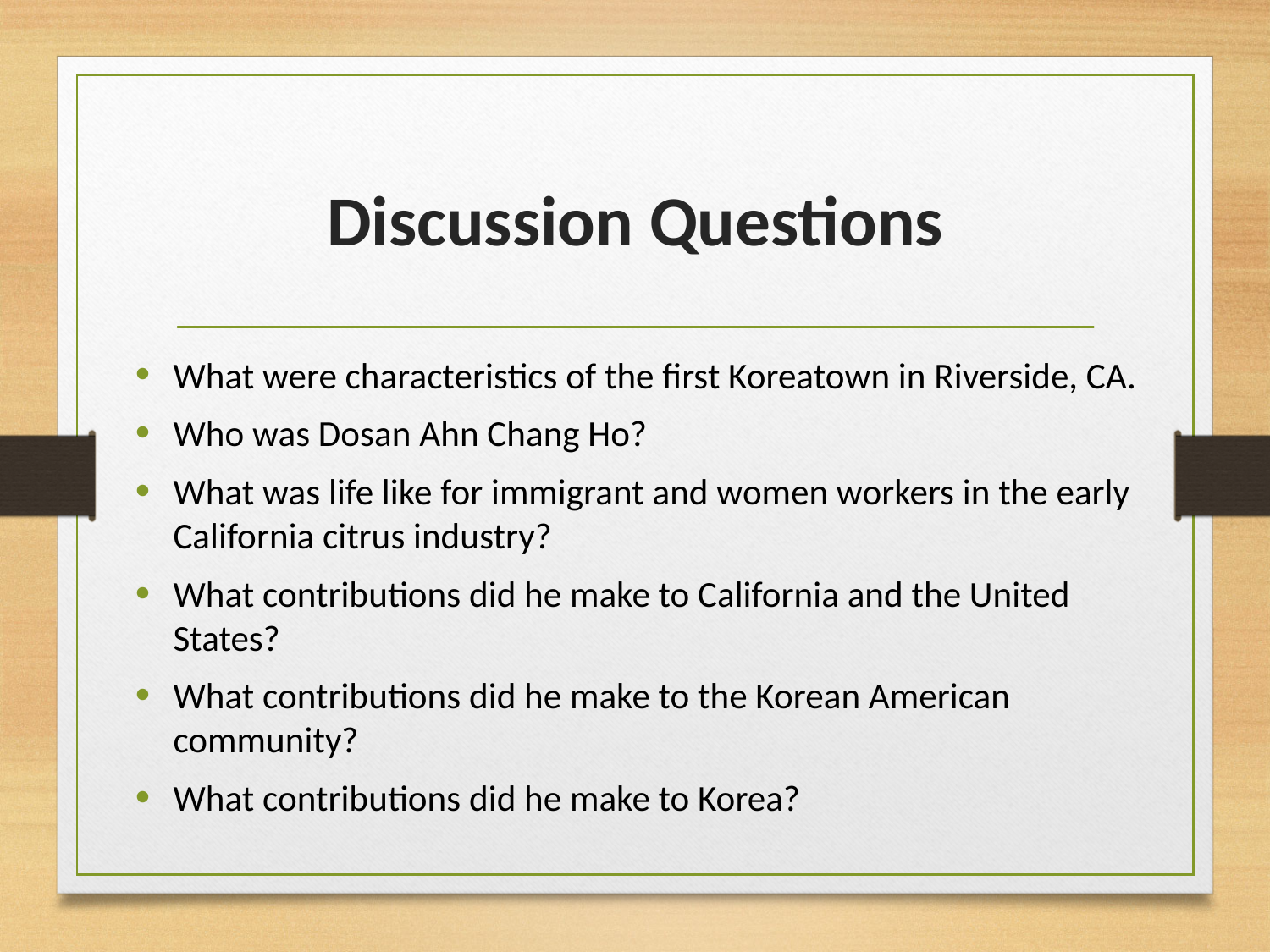

# Discussion Questions
What were characteristics of the first Koreatown in Riverside, CA.
Who was Dosan Ahn Chang Ho?
What was life like for immigrant and women workers in the early California citrus industry?
What contributions did he make to California and the United States?
What contributions did he make to the Korean American community?
What contributions did he make to Korea?